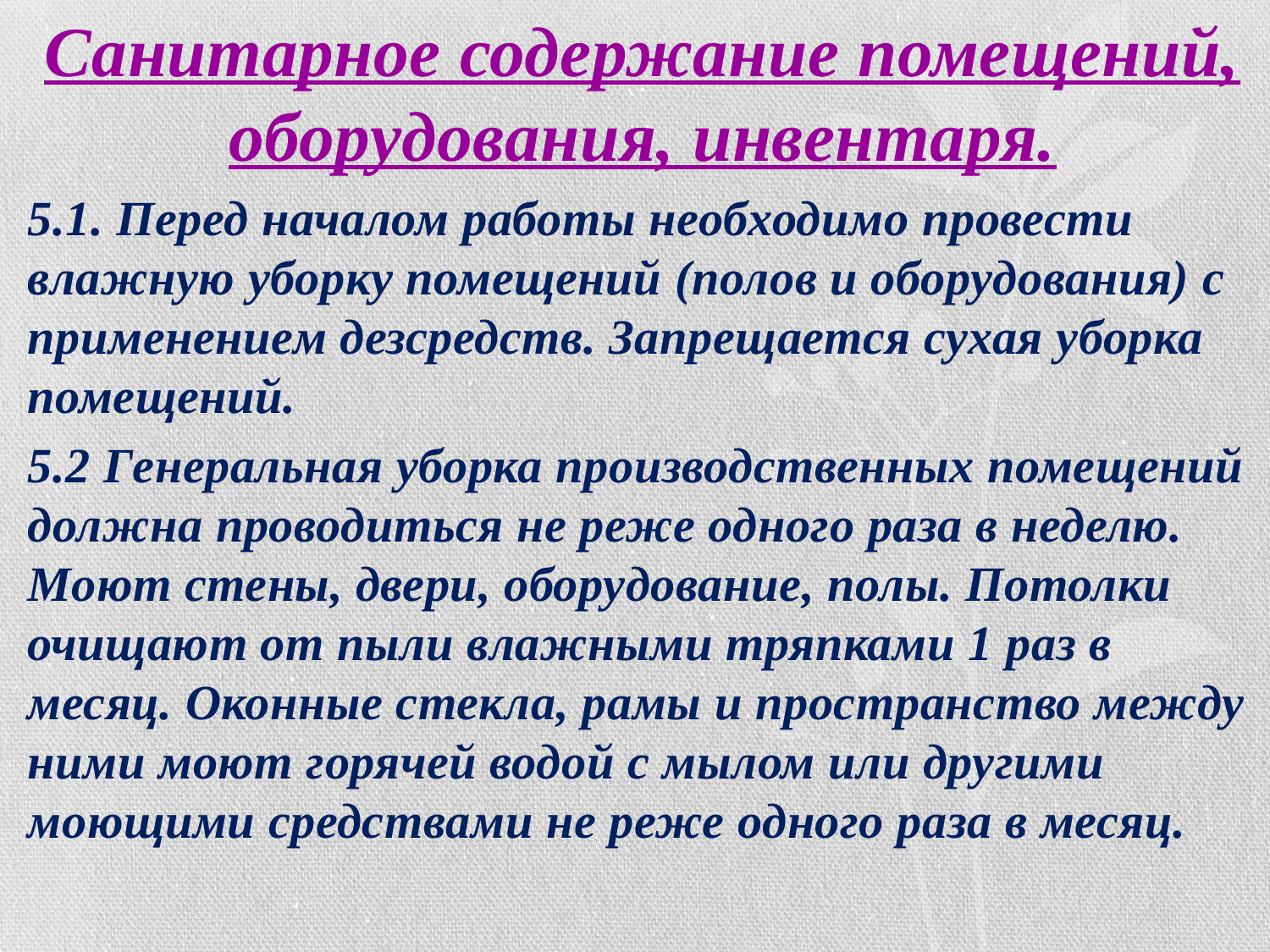

Санитарное содержание помещений, оборудования, инвентаря.
5.1. Перед началом работы необходимо провести влажную уборку помещений (полов и оборудования) с применением дезсредств. Запрещается сухая уборка помещений.
5.2 Генеральная уборка производственных помещений должна проводиться не реже одного раза в неделю. Моют стены, двери, оборудование, полы. Потолки очищают от пыли влажными тряпками 1 раз в месяц. Оконные стекла, рамы и пространство между ними моют горячей водой с мылом или другими моющими средствами не реже одного раза в месяц.